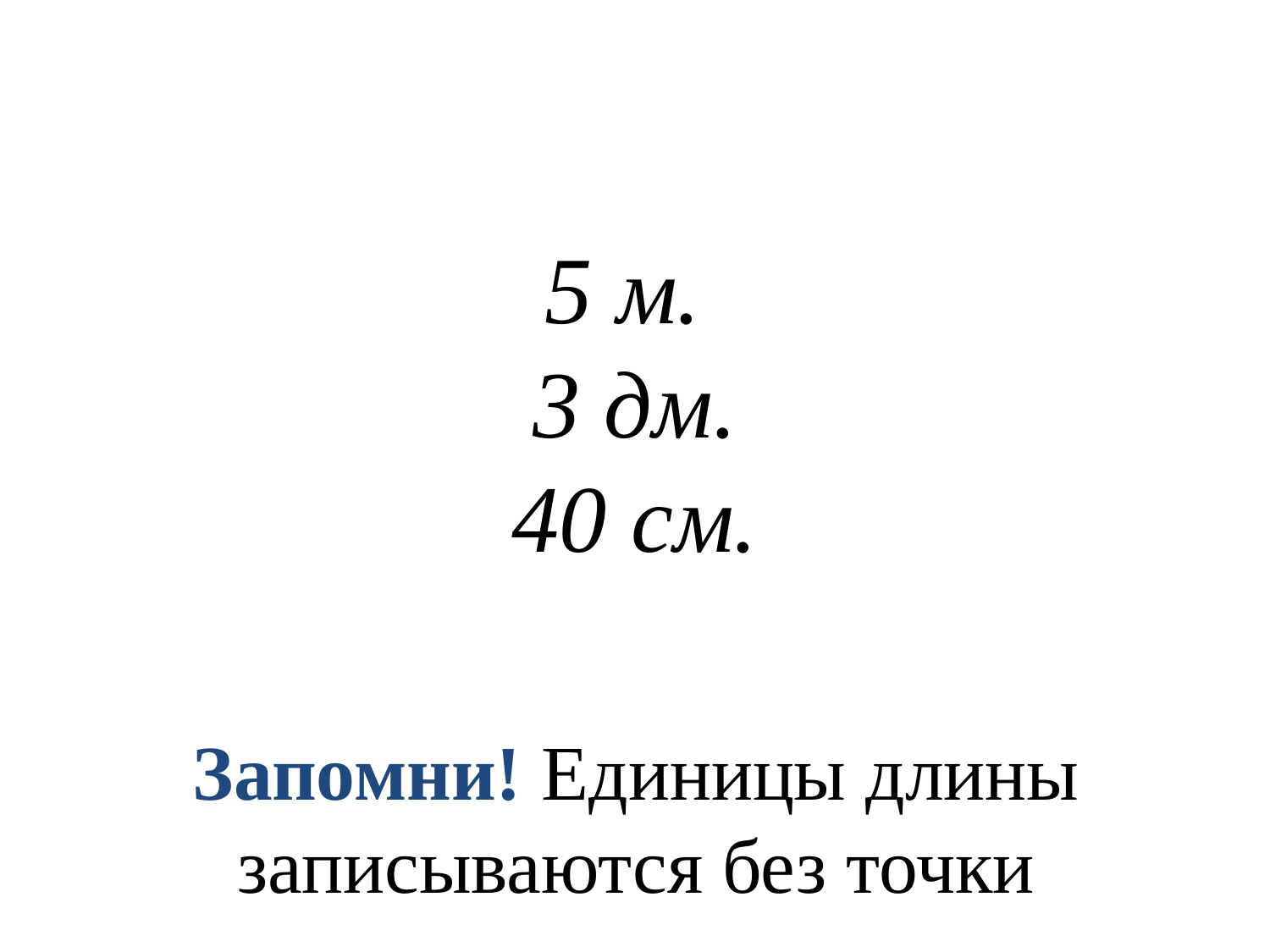

5 м.
3 дм.
40 см.

# Запомни! Единицы длины записываются без точки